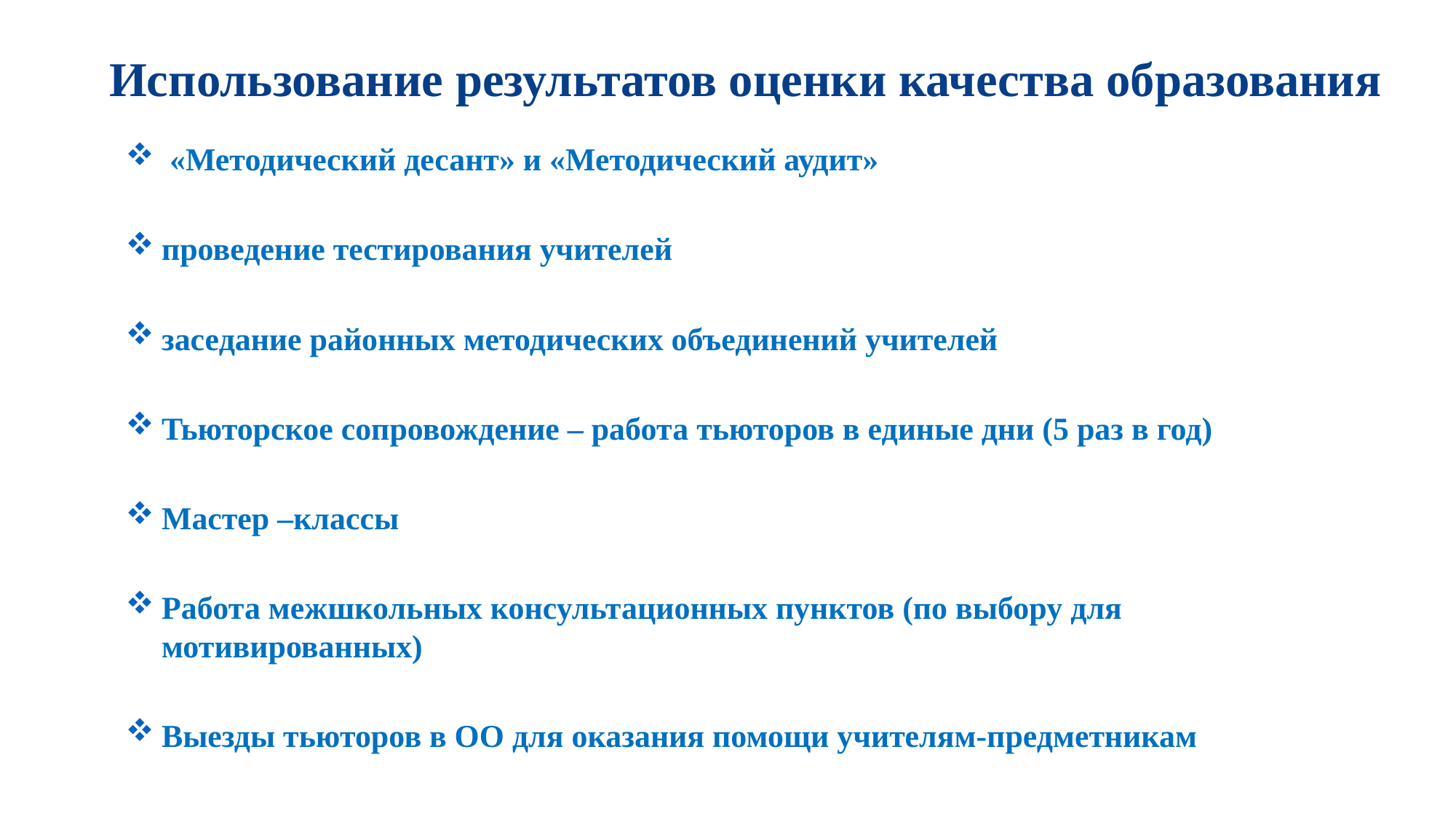

# Использование результатов оценки качества образования
 «Методический десант» и «Методический аудит»

проведение тестирования учителей

заседание районных методических объединений учителей

Тьюторское сопровождение – работа тьюторов в единые дни (5 раз в год)

Мастер –классы

Работа межшкольных консультационных пунктов (по выбору для мотивированных)

Выезды тьюторов в ОО для оказания помощи учителям-предметникам